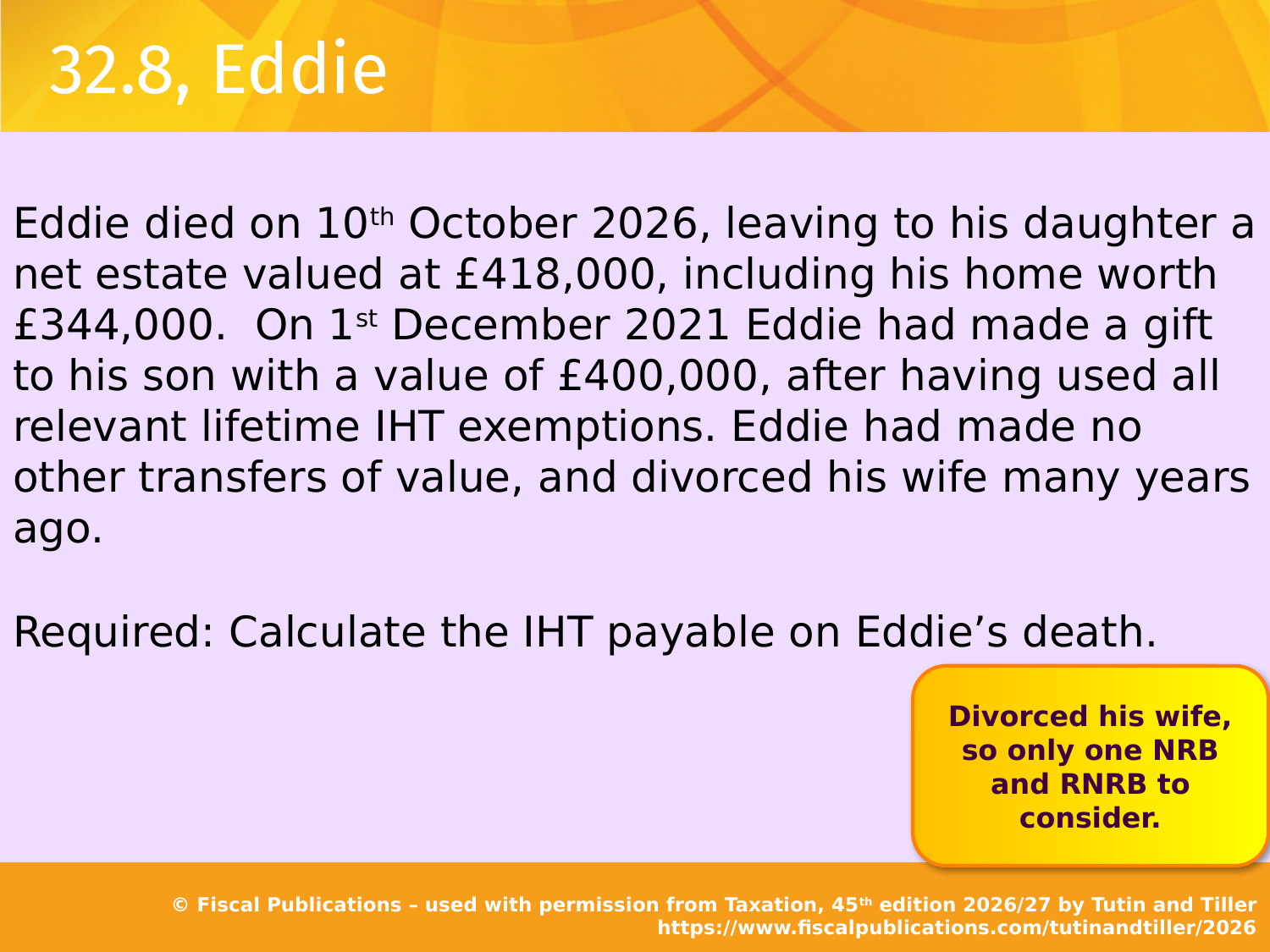

# 32.8, Eddie

Eddie died on 10th October 2026, leaving to his daughter a net estate valued at £418,000, including his home worth £344,000.  On 1st December 2021 Eddie had made a gift to his son with a value of £400,000, after having used all relevant lifetime IHT exemptions. Eddie had made no other transfers of value, and divorced his wife many years ago.

Required: Calculate the IHT payable on Eddie’s death.
Divorced his wife, so only one NRB and RNRB to consider.